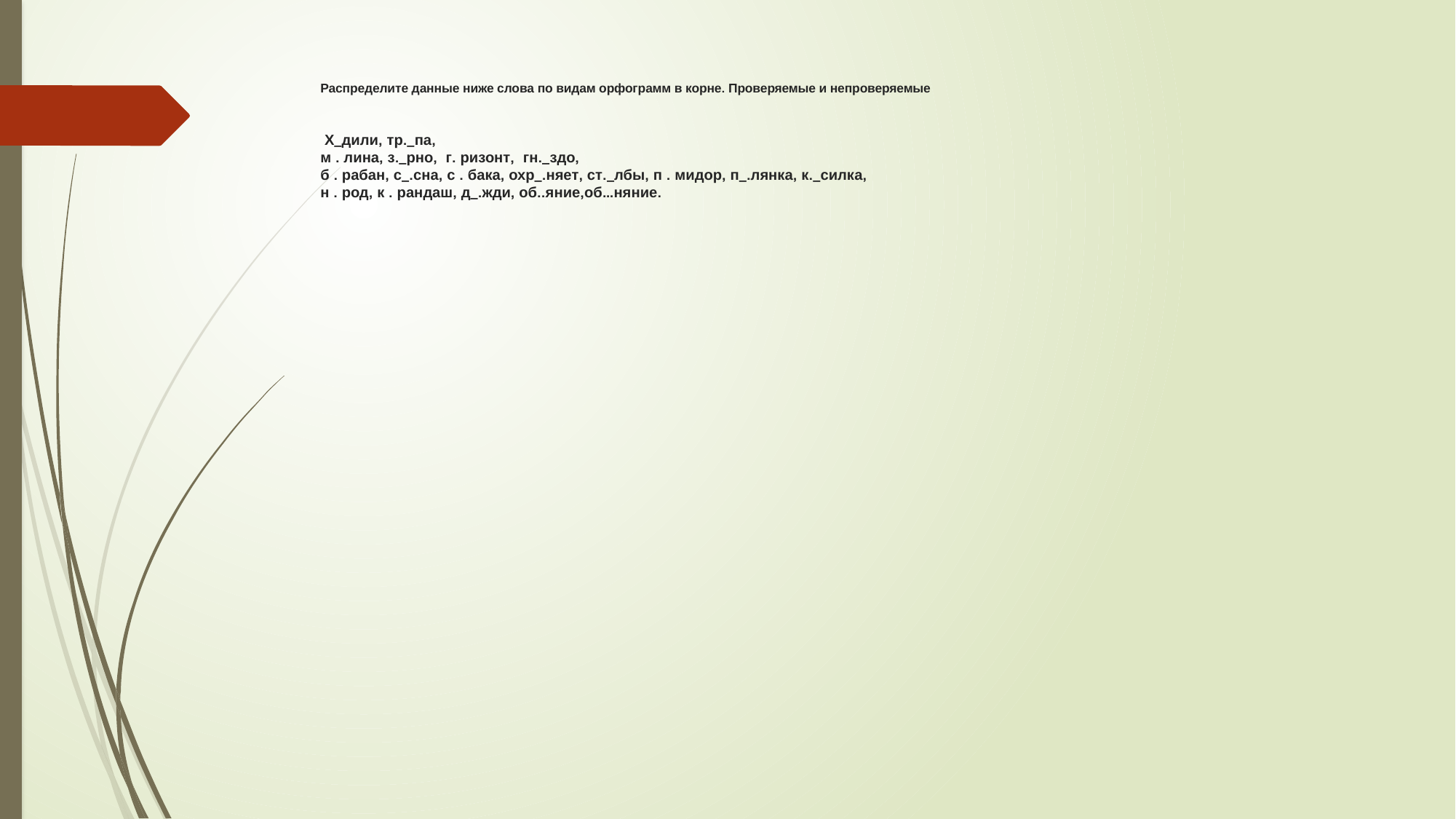

# Распределите данные ниже слова по видам орфограмм в корне. Проверяемые и непроверяемые      Х_дили, тр._па,  м . лина, з._рно,  г. ризонт,  гн._здо,  б . рабан, с_.сна, с . бака, охр_.няет, ст._лбы, п . мидор, п_.лянка, к._силка, н . род, к . рандаш, д_.жди, об..яние,об…няние.